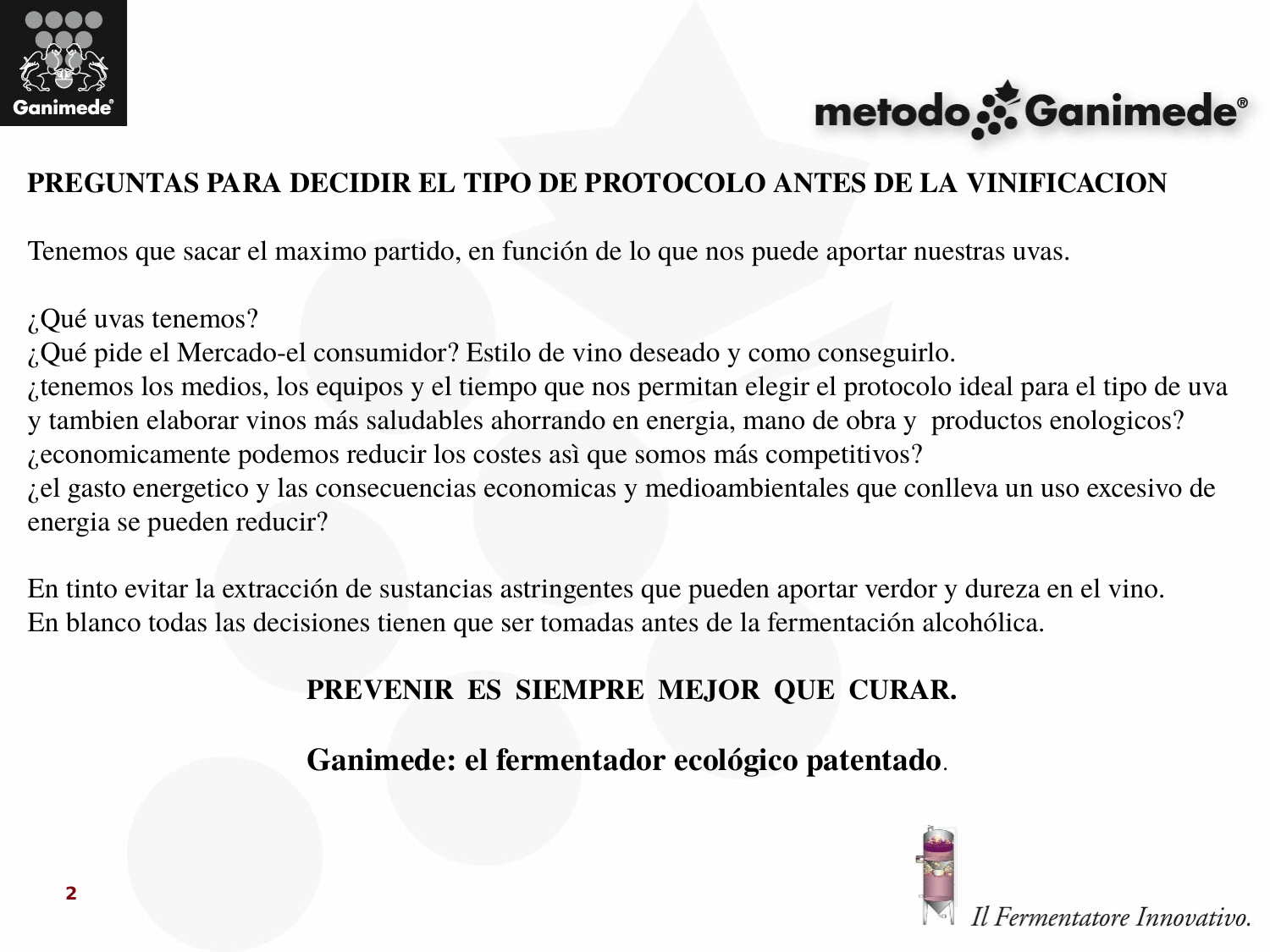

# PREGUNTAS PARA DECIDIR EL TIPO DE PROTOCOLO ANTES DE LA VINIFICACION Tenemos que sacar el maximo partido, en función de lo que nos puede aportar nuestras uvas.   ¿Qué uvas tenemos? ¿Qué pide el Mercado-el consumidor? Estilo de vino deseado y como conseguirlo. ¿tenemos los medios, los equipos y el tiempo que nos permitan elegir el protocolo ideal para el tipo de uva y tambien elaborar vinos más saludables ahorrando en energia, mano de obra y  productos enologicos? ¿economicamente podemos reducir los costes asì que somos más competitivos? ¿el gasto energetico y las consecuencias economicas y medioambientales que conlleva un uso excesivo de energia se pueden reducir?   En tinto evitar la extracción de sustancias astringentes que pueden aportar verdor y dureza en el vino. En blanco todas las decisiones tienen que ser tomadas antes de la fermentación alcohólica.   PREVENIR  ES  SIEMPRE  MEJOR  QUE  CURAR.   Ganimede: el fermentador ecológico patentado.
2